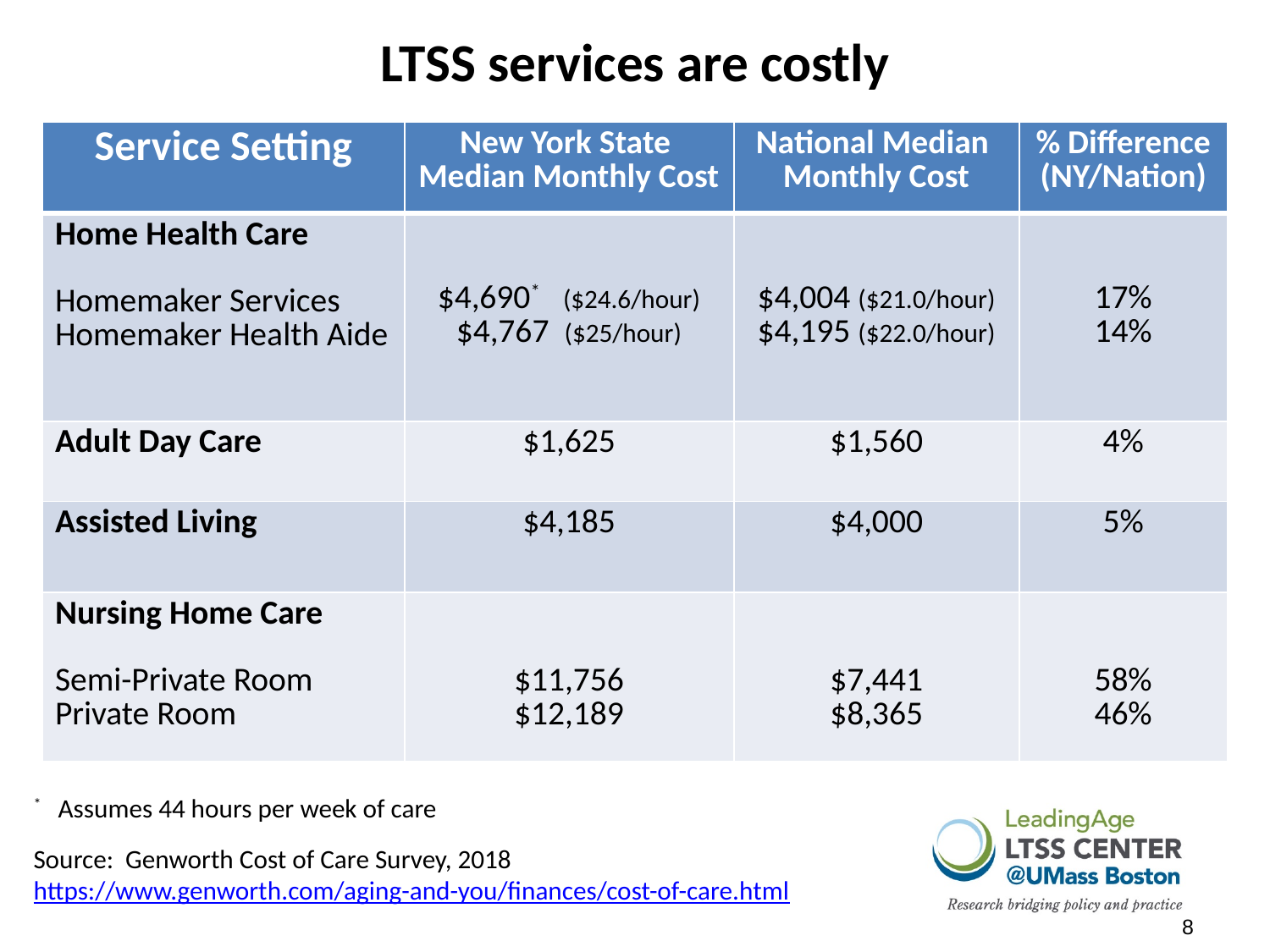

# LTSS services are costly
| Service Setting | New York State Median Monthly Cost | National Median Monthly Cost | % Difference (NY/Nation) |
| --- | --- | --- | --- |
| Home Health Care Homemaker Services Homemaker Health Aide | $4,690\* ($24.6/hour) $4,767 ($25/hour) | $4,004 ($21.0/hour) $4,195 ($22.0/hour) | 17% 14% |
| Adult Day Care | $1,625 | $1,560 | 4% |
| Assisted Living | $4,185 | $4,000 | 5% |
| Nursing Home Care Semi-Private Room Private Room | $11,756 $12,189 | $7,441 $8,365 | 58% 46% |
*     Assumes 44 hours per week of care
Source:  Genworth Cost of Care Survey, 2018  https://www.genworth.com/aging-and-you/finances/cost-of-care.html
8